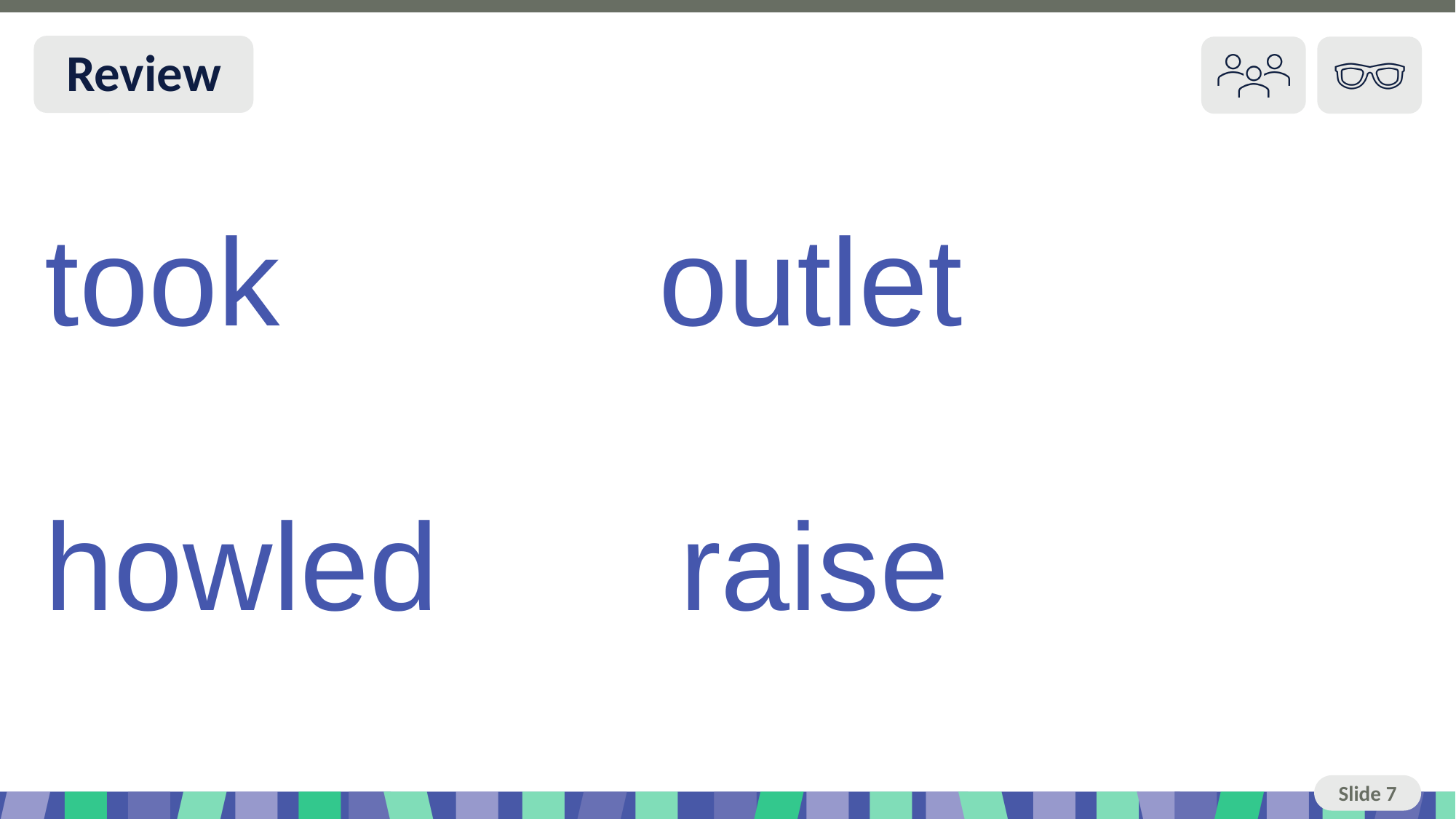

Slide 7 Review You do
took           outlet
howled       raise